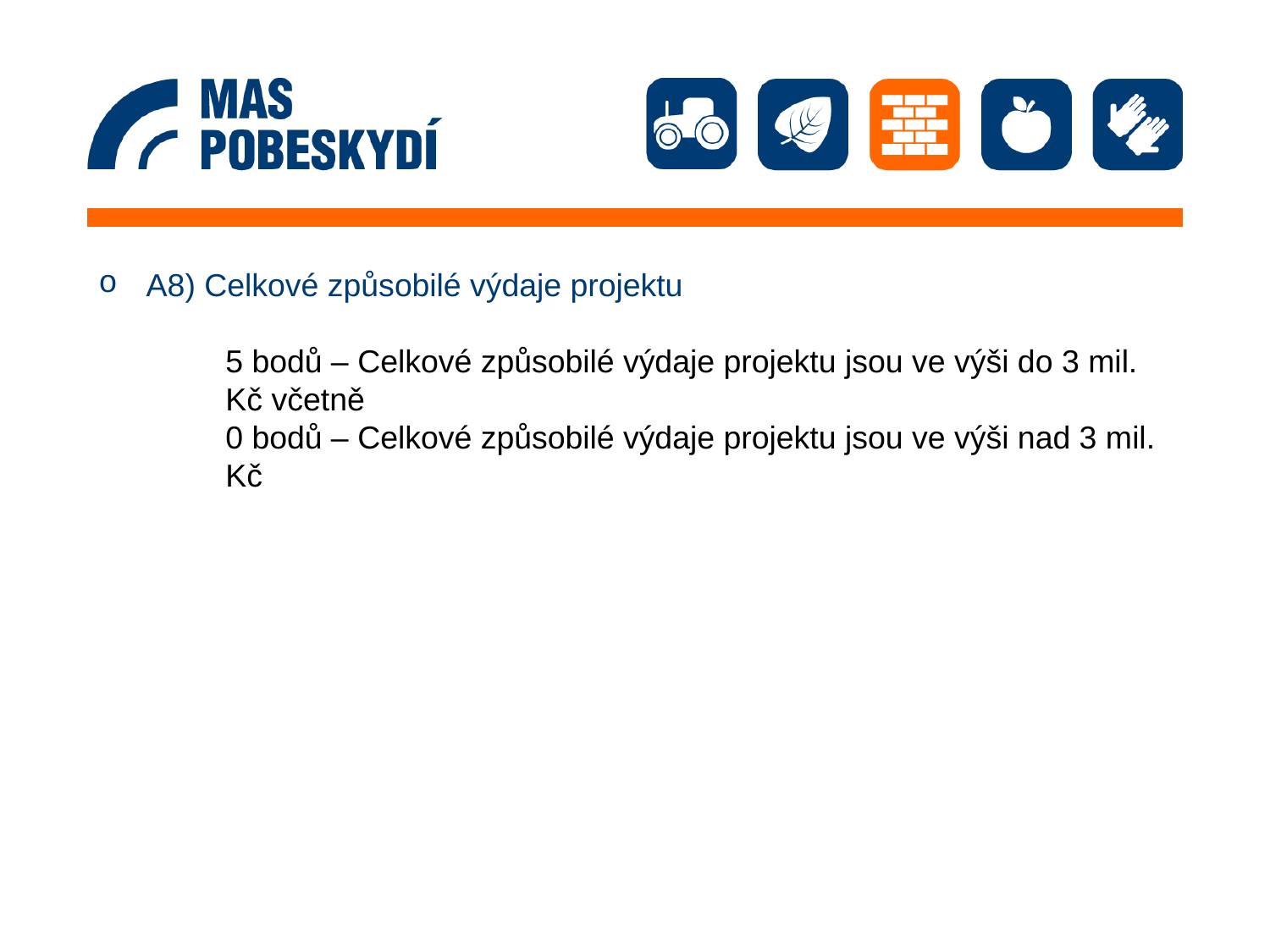

A8) Celkové způsobilé výdaje projektu

5 bodů – Celkové způsobilé výdaje projektu jsou ve výši do 3 mil. Kč včetně
0 bodů – Celkové způsobilé výdaje projektu jsou ve výši nad 3 mil. Kč